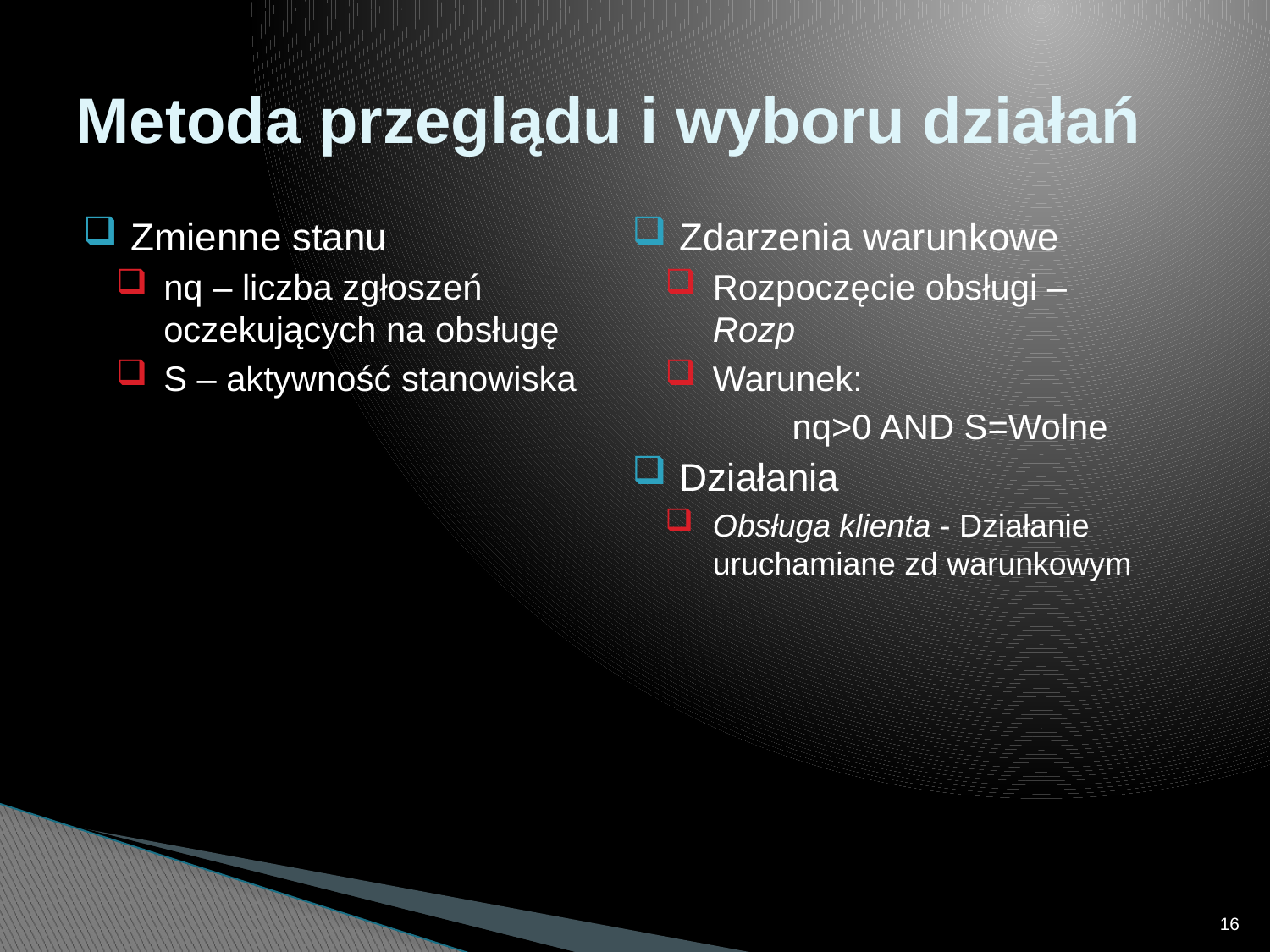

# Metoda przeglądu i wyboru działań
Zmienne stanu
nq – liczba zgłoszeń oczekujących na obsługę
S – aktywność stanowiska

Zdarzenia warunkowe
Rozpoczęcie obsługi – Rozp
Warunek:
	nq>0 AND S=Wolne
Działania
Obsługa klienta - Działanie uruchamiane zd warunkowym

16